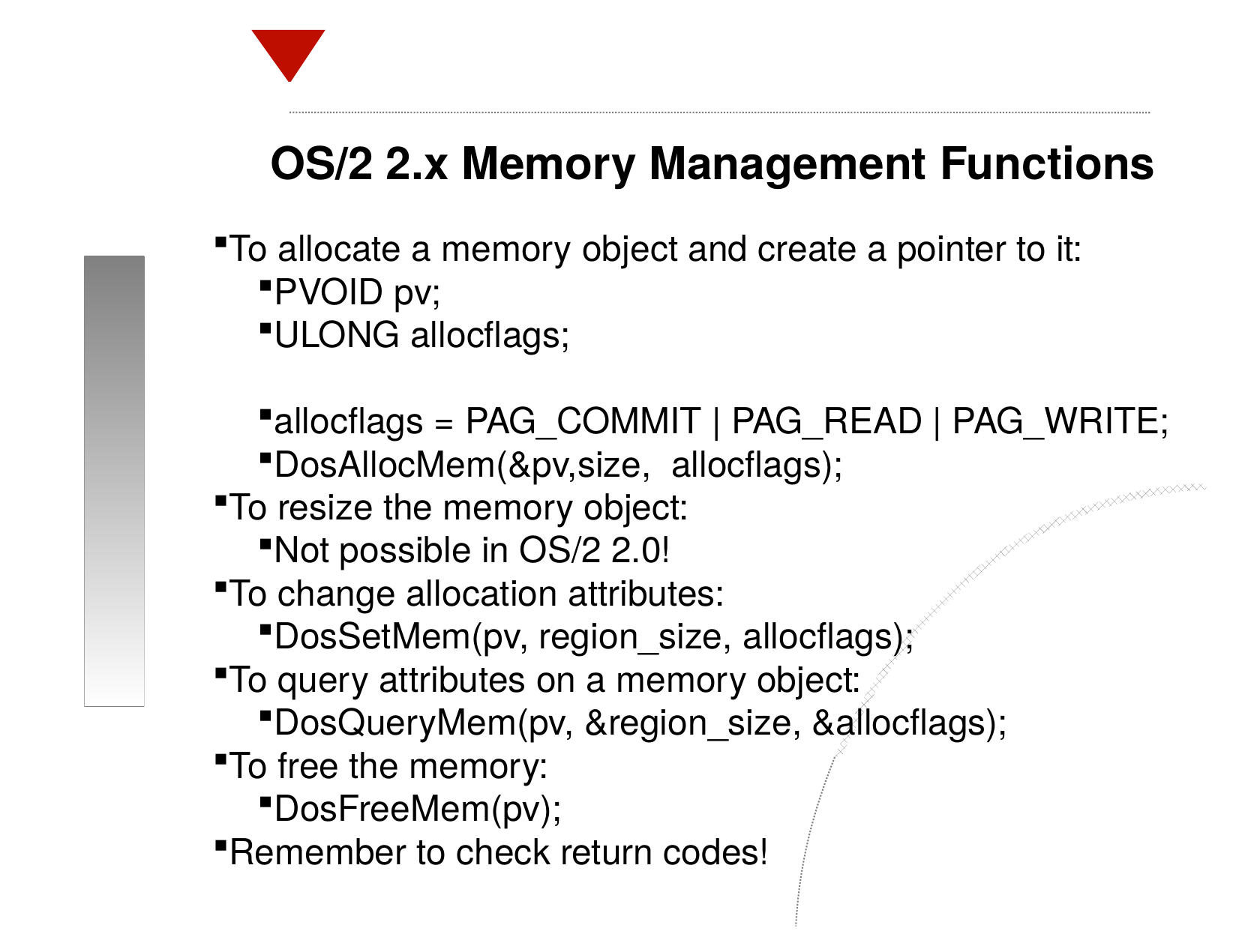

OS/2 2.x Memory Management Functions
To allocate a memory object and create a pointer to it:
PVOID pv;
ULONG allocflags;

allocflags = PAG_COMMIT | PAG_READ | PAG_WRITE;
DosAllocMem(&pv,size,  allocflags);
To resize the memory object:
Not possible in OS/2 2.0!
To change allocation attributes:
DosSetMem(pv, region_size, allocflags);
To query attributes on a memory object:
DosQueryMem(pv, &region_size, &allocflags);
To free the memory:
DosFreeMem(pv);
Remember to check return codes!